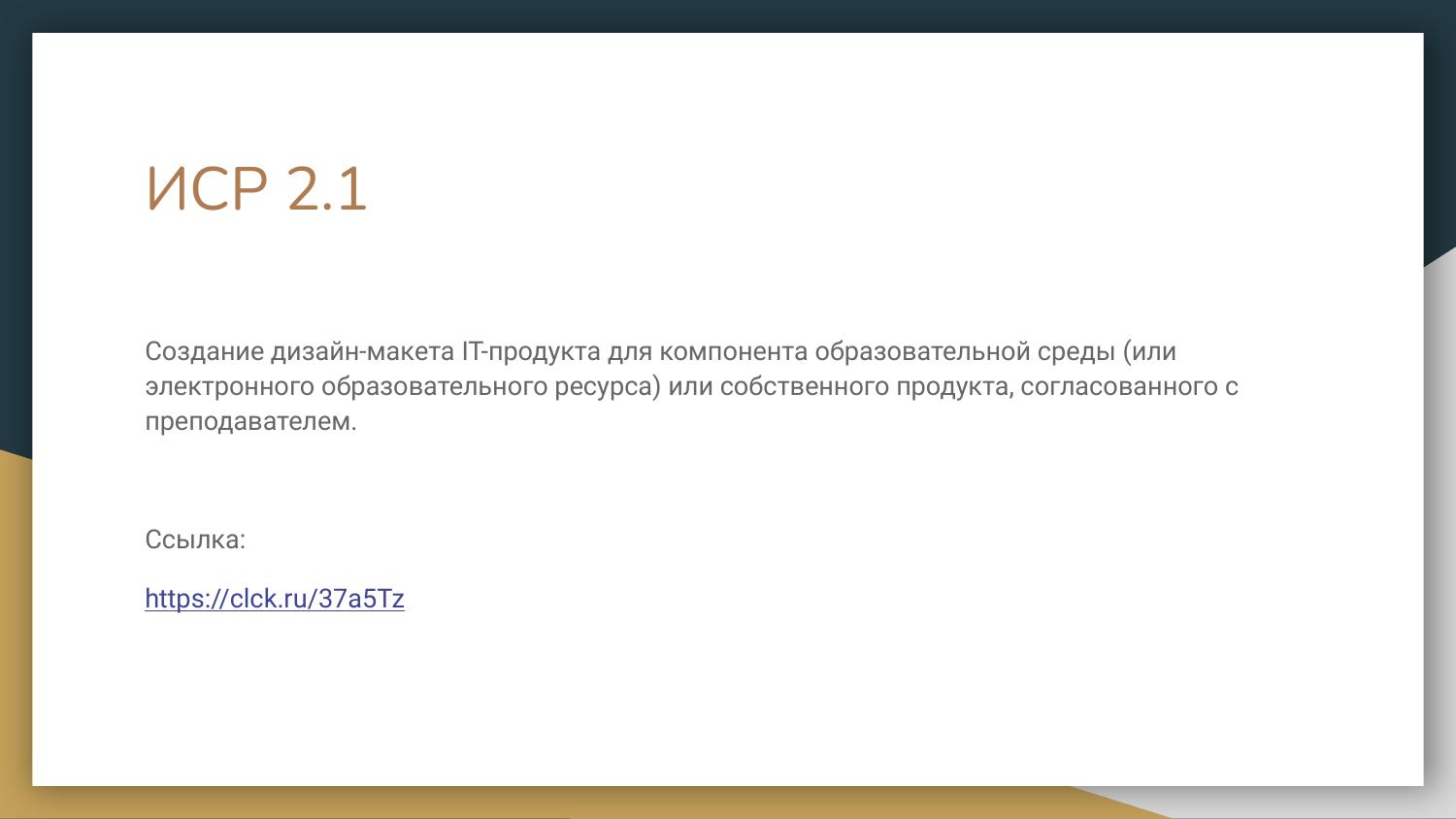

# ИСР 2.1
Создание дизайн-макета IT-продукта для компонента образовательной среды (или электронного образовательного ресурса) или собственного продукта, согласованного с преподавателем.

Ссылка:
https://clck.ru/37a5Tz